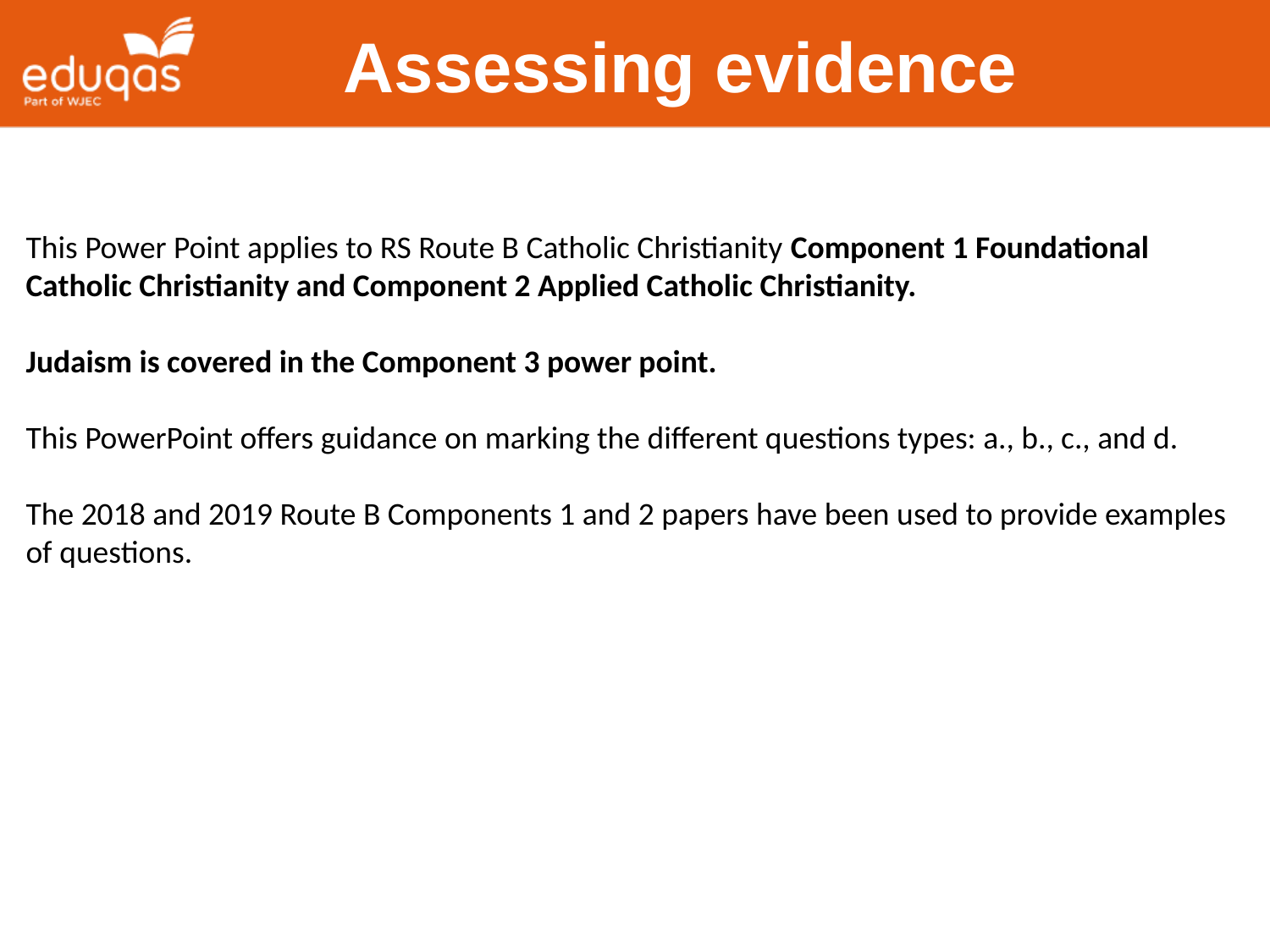

Assessing evidence

This Power Point applies to RS Route B Catholic Christianity Component 1 Foundational Catholic Christianity and Component 2 Applied Catholic Christianity.

Judaism is covered in the Component 3 power point.

This PowerPoint offers guidance on marking the different questions types: a., b., c., and d.

The 2018 and 2019 Route B Components 1 and 2 papers have been used to provide examples of questions.